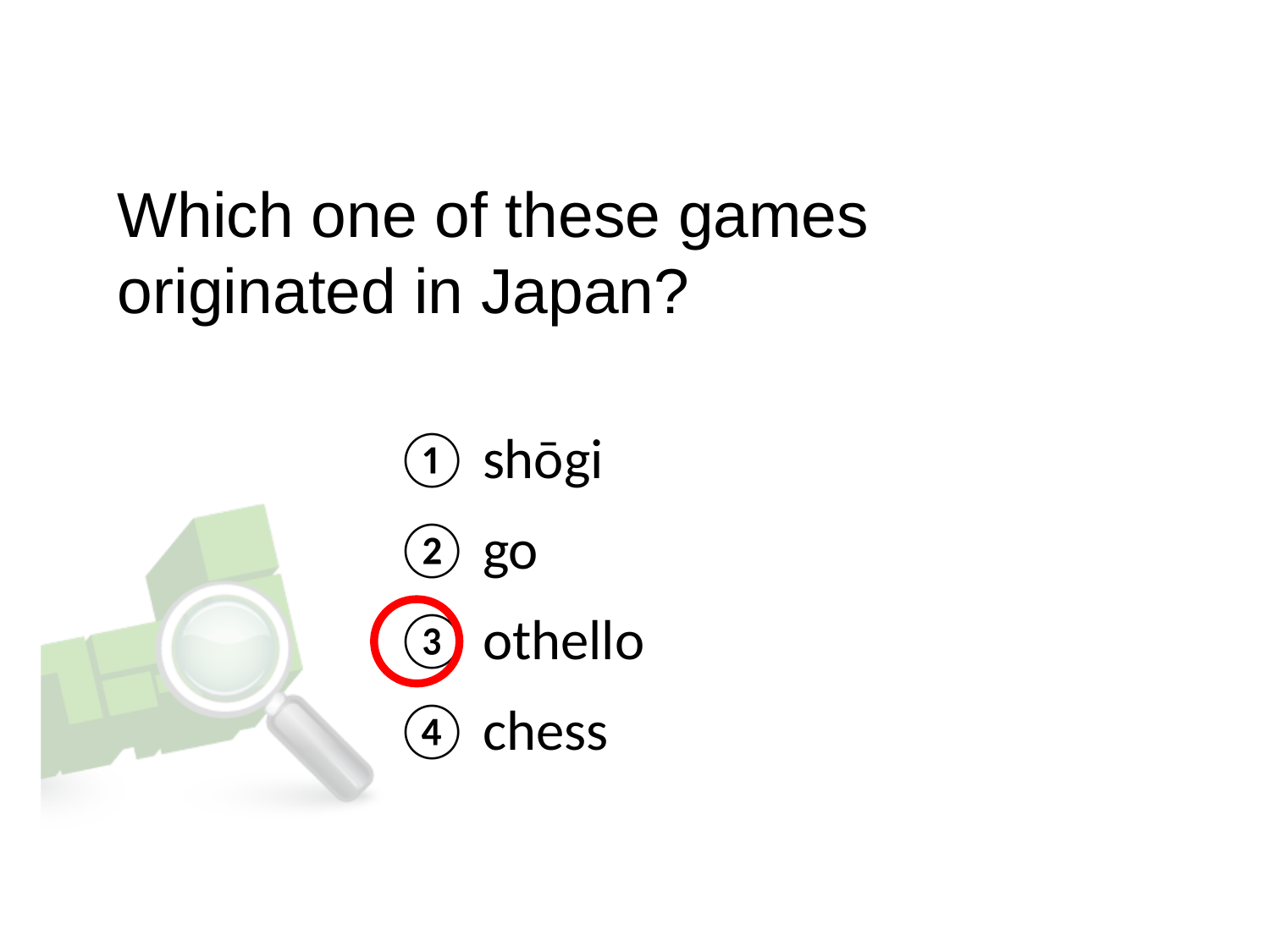

# Which one of these games originated in Japan?
① shōgi
② go
③ othello
④ chess